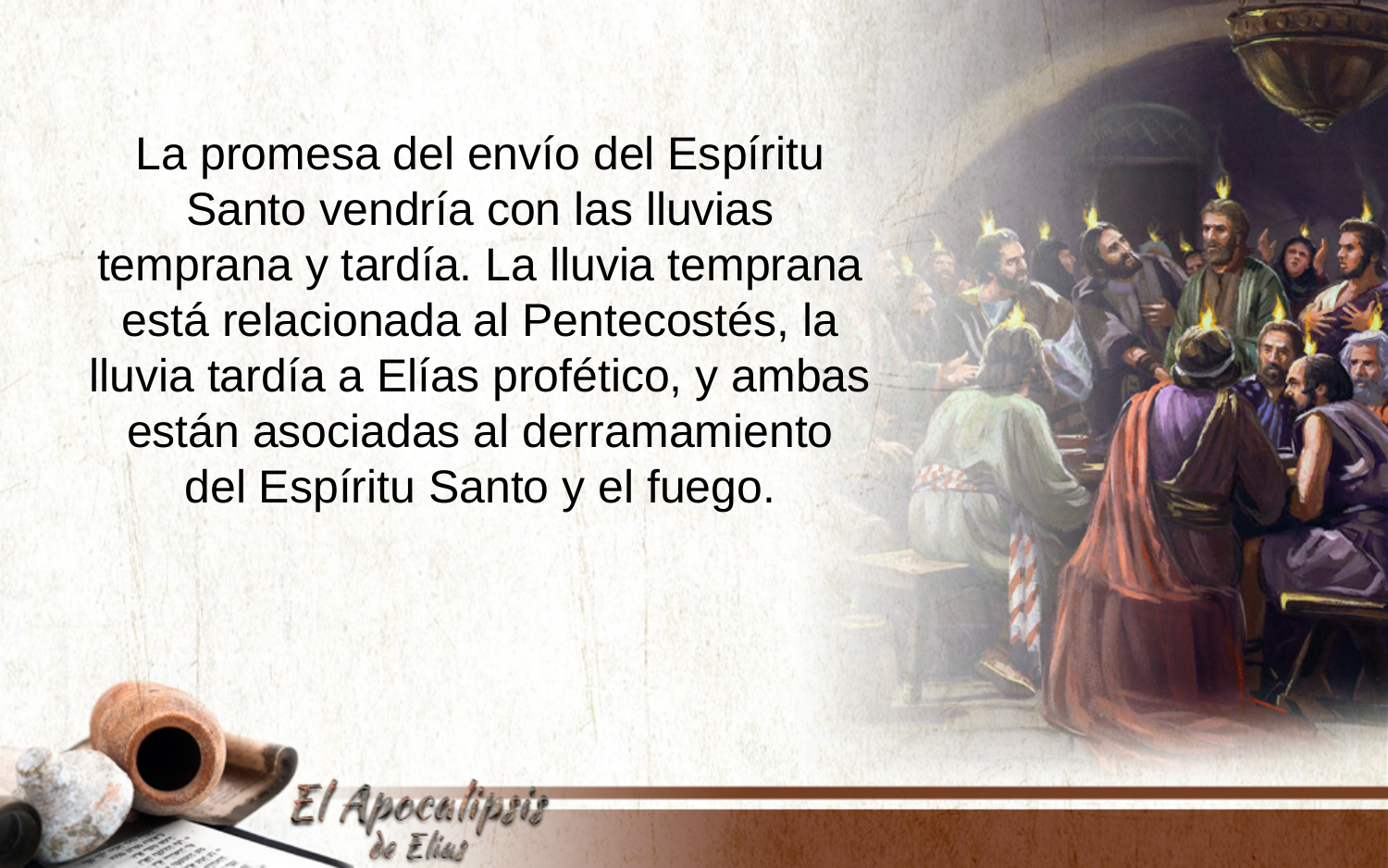

La promesa del envío del Espíritu Santo vendría con las lluvias temprana y tardía. La lluvia temprana está relacionada al Pentecostés, la
lluvia tardía a Elías profético, y ambas están asociadas al derramamiento
del Espíritu Santo y el fuego.